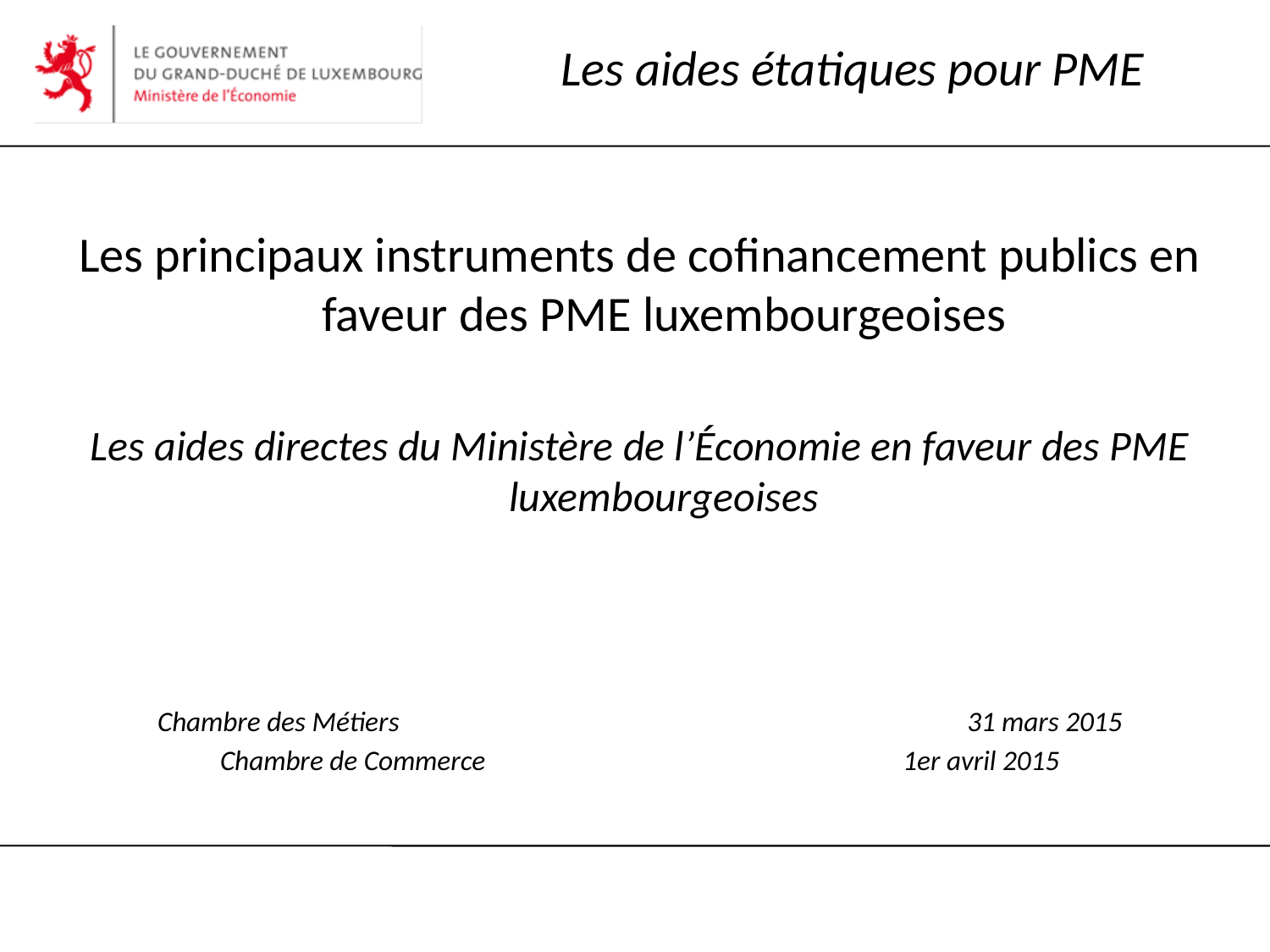

# Les aides étatiques pour PME
Les principaux instruments de cofinancement publics en faveur des PME luxembourgeoises

Les aides directes du Ministère de l’Économie en faveur des PME luxembourgeoises

Chambre des Métiers					31 mars 2015
Chambre de Commerce				1er avril 2015